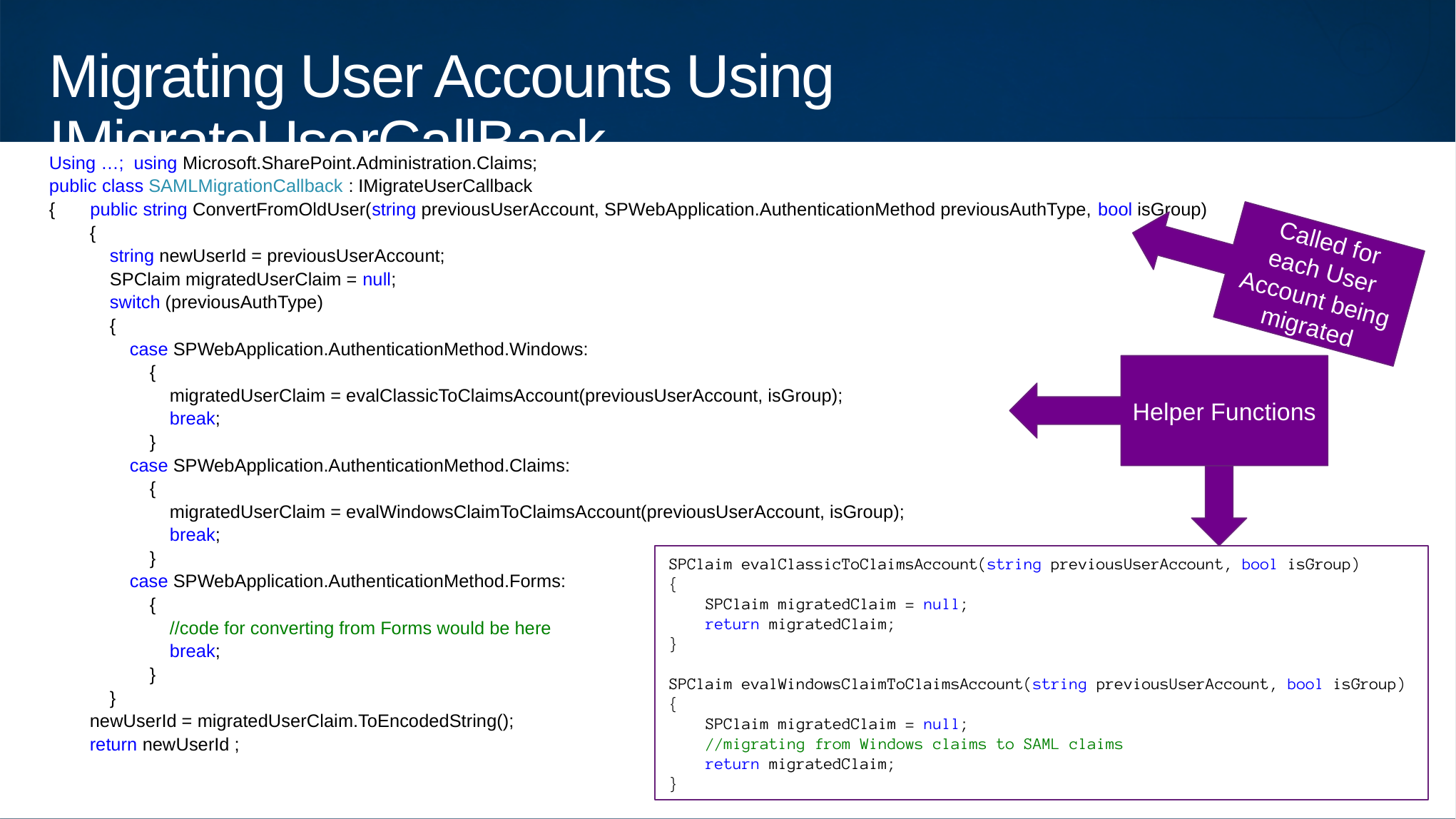

# Migrating User Accounts Using IMigrateUserCallBack
Using …;  using Microsoft.SharePoint.Administration.Claims;
public class SAMLMigrationCallback : IMigrateUserCallback
{       public string ConvertFromOldUser(string previousUserAccount, SPWebApplication.AuthenticationMethod previousAuthType, bool isGroup)
{
    string newUserId = previousUserAccount;
    SPClaim migratedUserClaim = null;
    switch (previousAuthType)
    {
        case SPWebApplication.AuthenticationMethod.Windows:
            {
                migratedUserClaim = evalClassicToClaimsAccount(previousUserAccount, isGroup);
                break;
            }
        case SPWebApplication.AuthenticationMethod.Claims:
            {
                migratedUserClaim = evalWindowsClaimToClaimsAccount(previousUserAccount, isGroup);
                break;
            }
        case SPWebApplication.AuthenticationMethod.Forms:
            {
                //code for converting from Forms would be here
                break;
            }
    }
newUserId = migratedUserClaim.ToEncodedString();
return newUserId ;
Called for each User Account being migrated
Helper Functions

SPClaim evalClassicToClaimsAccount(string previousUserAccount, bool isGroup)
{
    SPClaim migratedClaim = null;
    return migratedClaim;
}

SPClaim evalWindowsClaimToClaimsAccount(string previousUserAccount, bool isGroup)
{
    SPClaim migratedClaim = null;
    //migrating from Windows claims to SAML claims
    return migratedClaim;
}